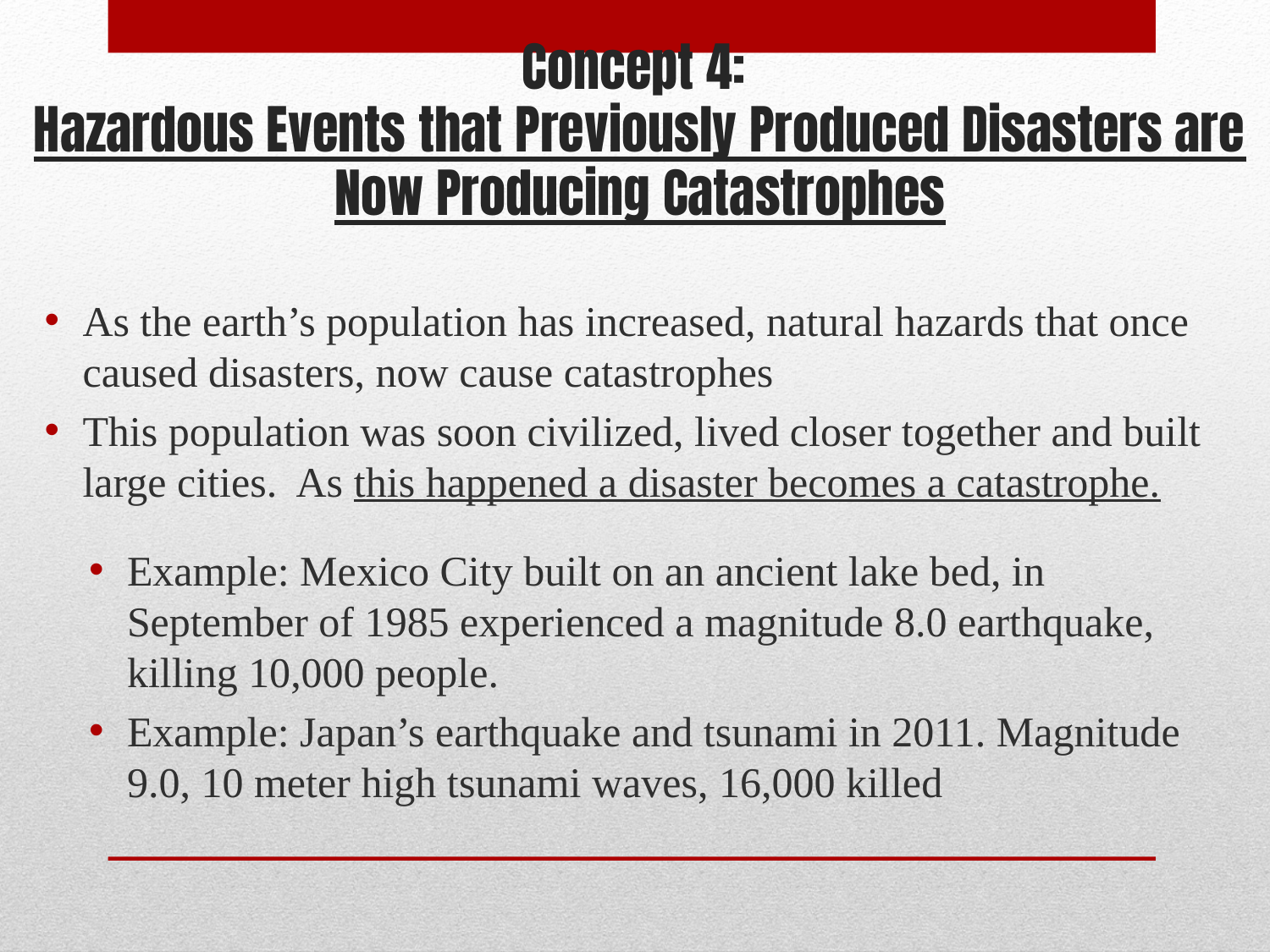

Concept 4:
Hazardous Events that Previously Produced Disasters are Now Producing Catastrophes
As the earth’s population has increased, natural hazards that once caused disasters, now cause catastrophes
This population was soon civilized, lived closer together and built large cities.  As this happened a disaster becomes a catastrophe.

Example: Mexico City built on an ancient lake bed, in September of 1985 experienced a magnitude 8.0 earthquake, killing 10,000 people.
Example: Japan’s earthquake and tsunami in 2011. Magnitude 9.0, 10 meter high tsunami waves, 16,000 killed